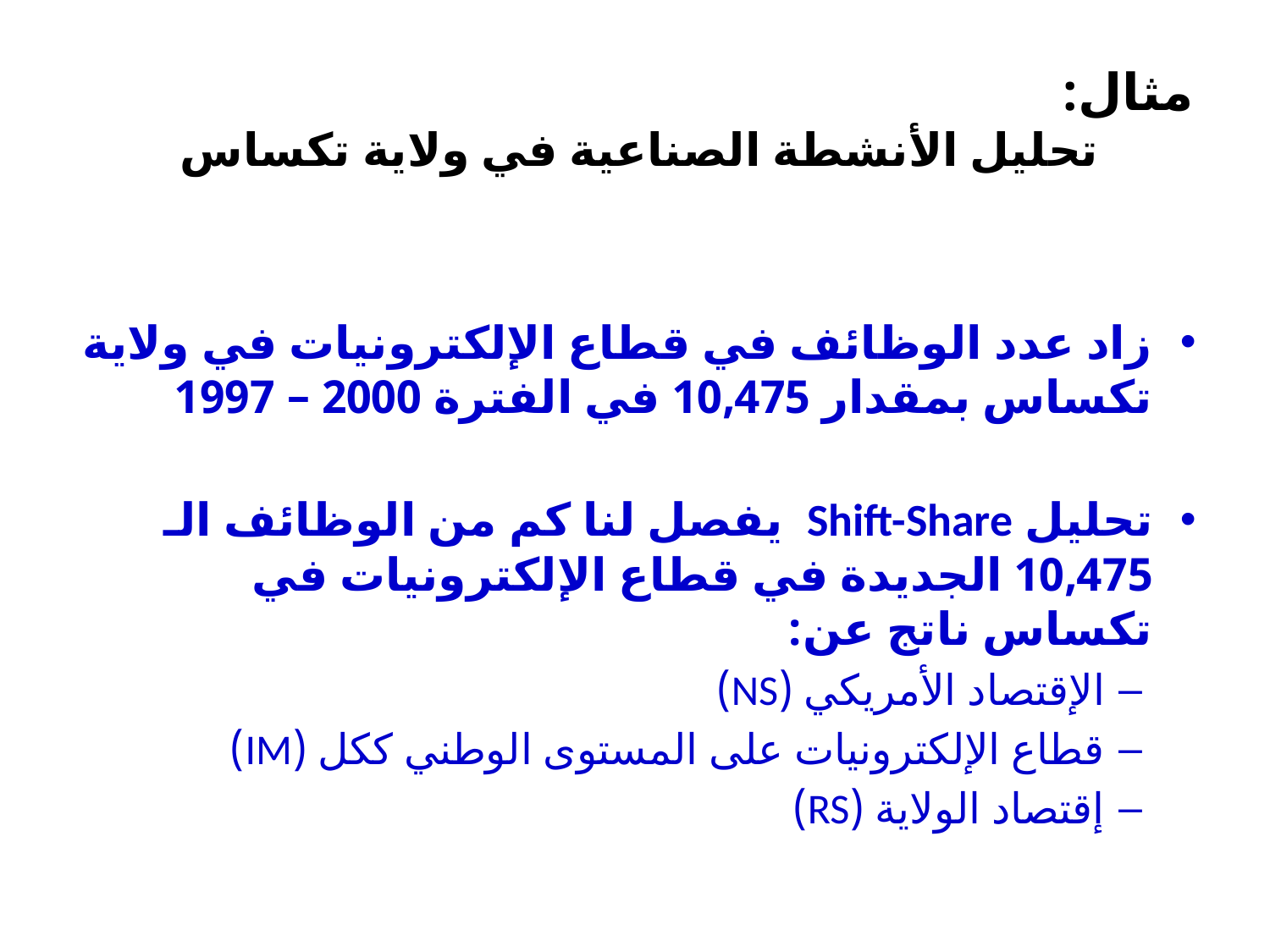

# مثال: تحليل الأنشطة الصناعية في ولاية تكساس
زاد عدد الوظائف في قطاع الإلكترونيات في ولاية تكساس بمقدار 10,475 في الفترة 2000 – 1997

تحليل Shift-Share  يفصل لنا كم من الوظائف الـ 10,475 الجديدة في قطاع الإلكترونيات في تكساس ناتج عن:
الإقتصاد الأمريكي (NS)
قطاع الإلكترونيات على المستوى الوطني ككل (IM)
إقتصاد الولاية (RS)